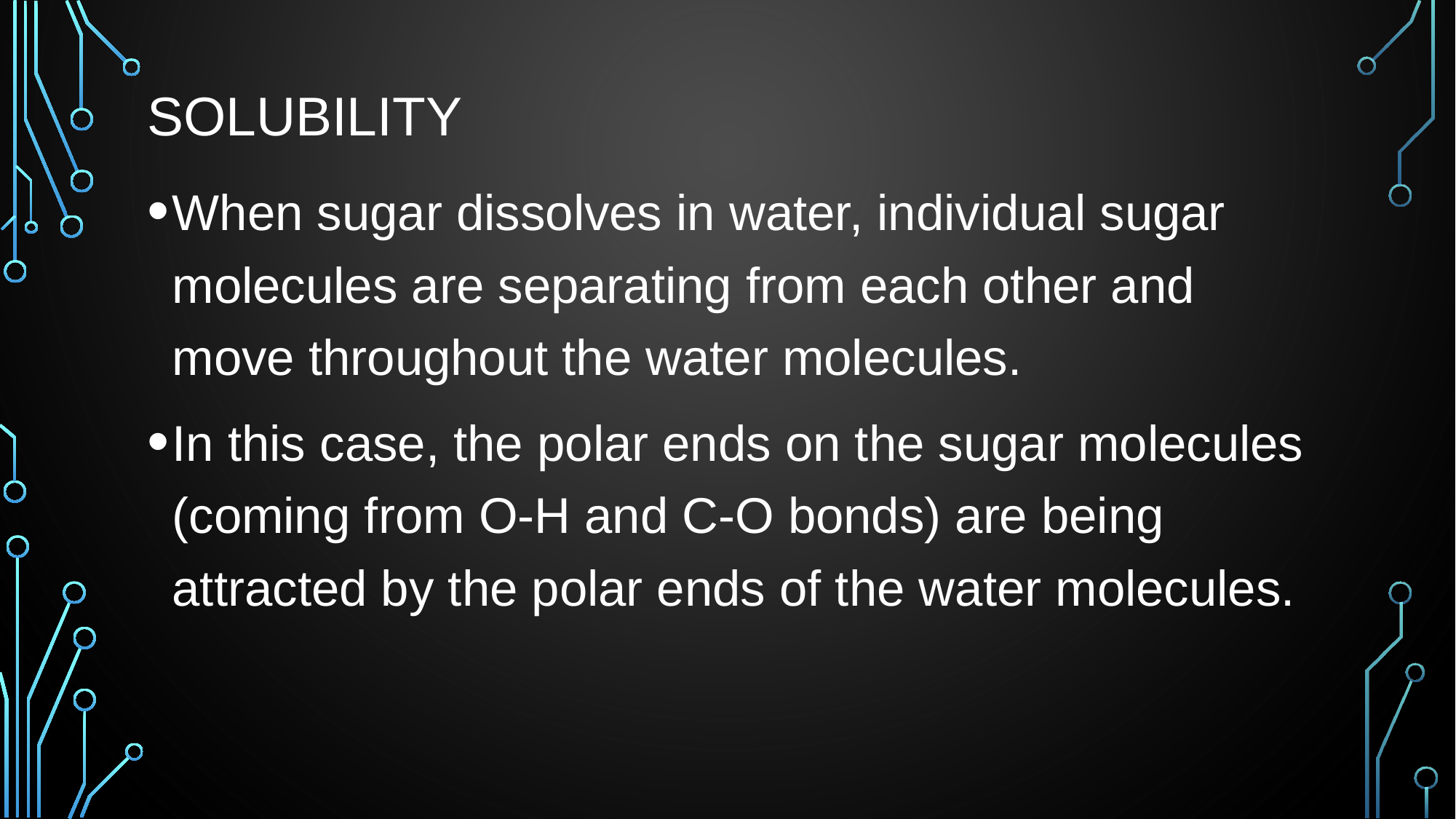

# Solubility
When sugar dissolves in water, individual sugar molecules are separating from each other and move throughout the water molecules.
In this case, the polar ends on the sugar molecules (coming from O-H and C-O bonds) are being attracted by the polar ends of the water molecules.